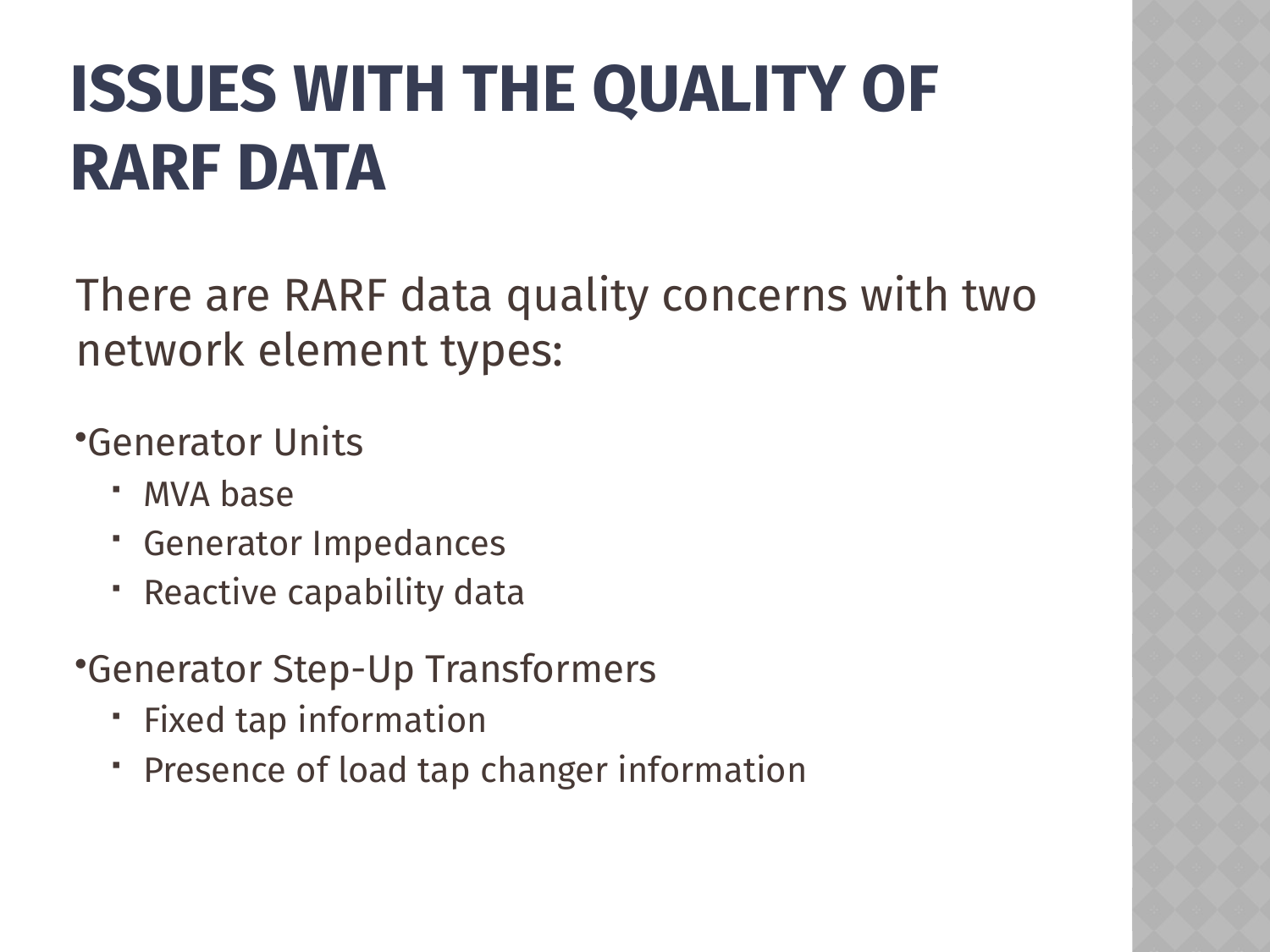

# Issues With the Quality of rarf data
There are RARF data quality concerns with two network element types:
Generator Units
MVA base
Generator Impedances
Reactive capability data
Generator Step-Up Transformers
Fixed tap information
Presence of load tap changer information